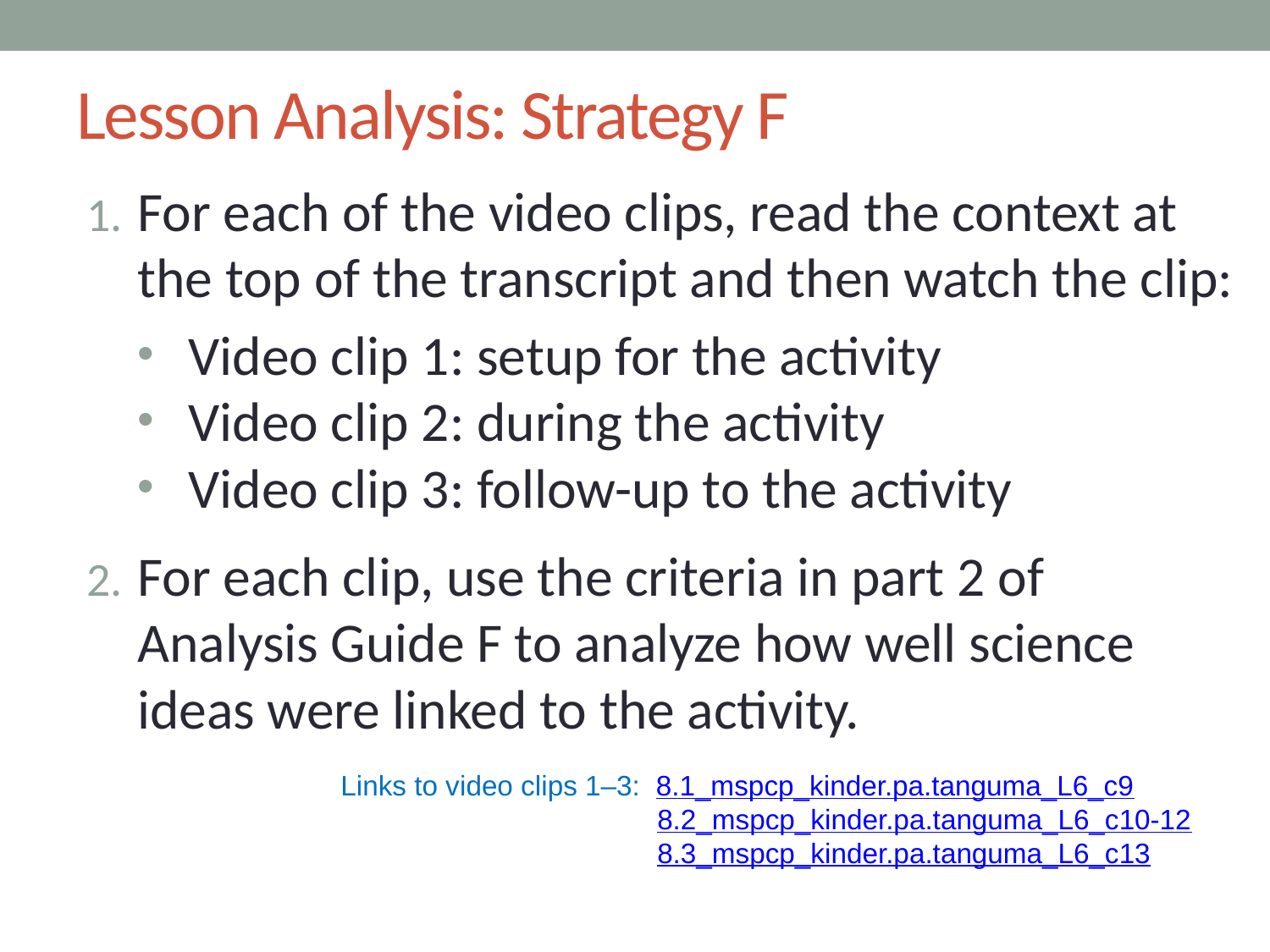

# Lesson Analysis: Strategy F
For each of the video clips, read the context at the top of the transcript and then watch the clip:
Video clip 1: setup for the activity
Video clip 2: during the activity
Video clip 3: follow-up to the activity
For each clip, use the criteria in part 2 of Analysis Guide F to analyze how well science ideas were linked to the activity.
Links to video clips 1–3:  8.1_mspcp_kinder.pa.tanguma_L6_c9
		        8.2_mspcp_kinder.pa.tanguma_L6_c10-12
		        8.3_mspcp_kinder.pa.tanguma_L6_c13